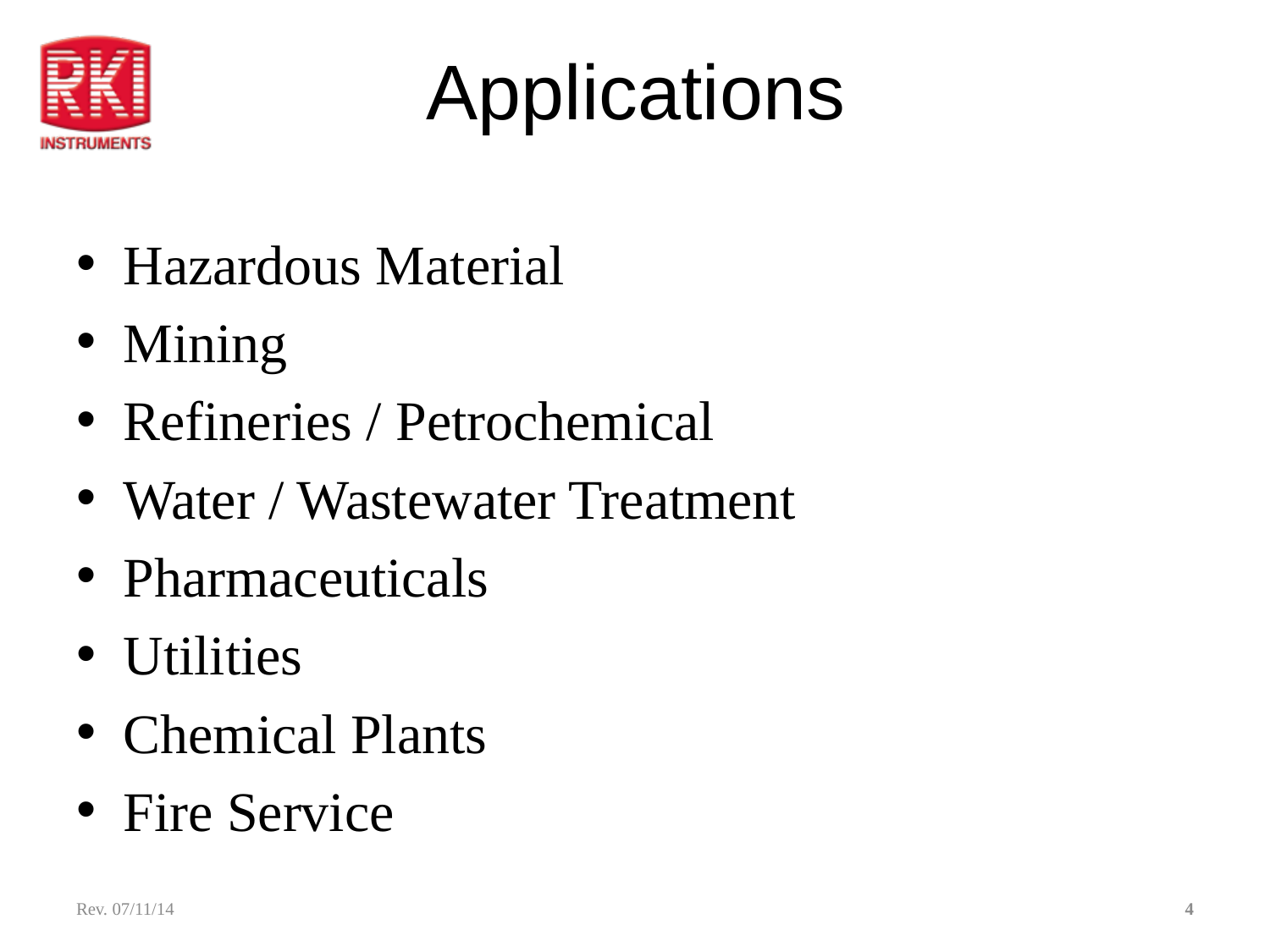

# Applications
Hazardous Material
Mining
Refineries / Petrochemical
Water / Wastewater Treatment
Pharmaceuticals
Utilities
Chemical Plants
Fire Service
Rev. 07/11/14
4